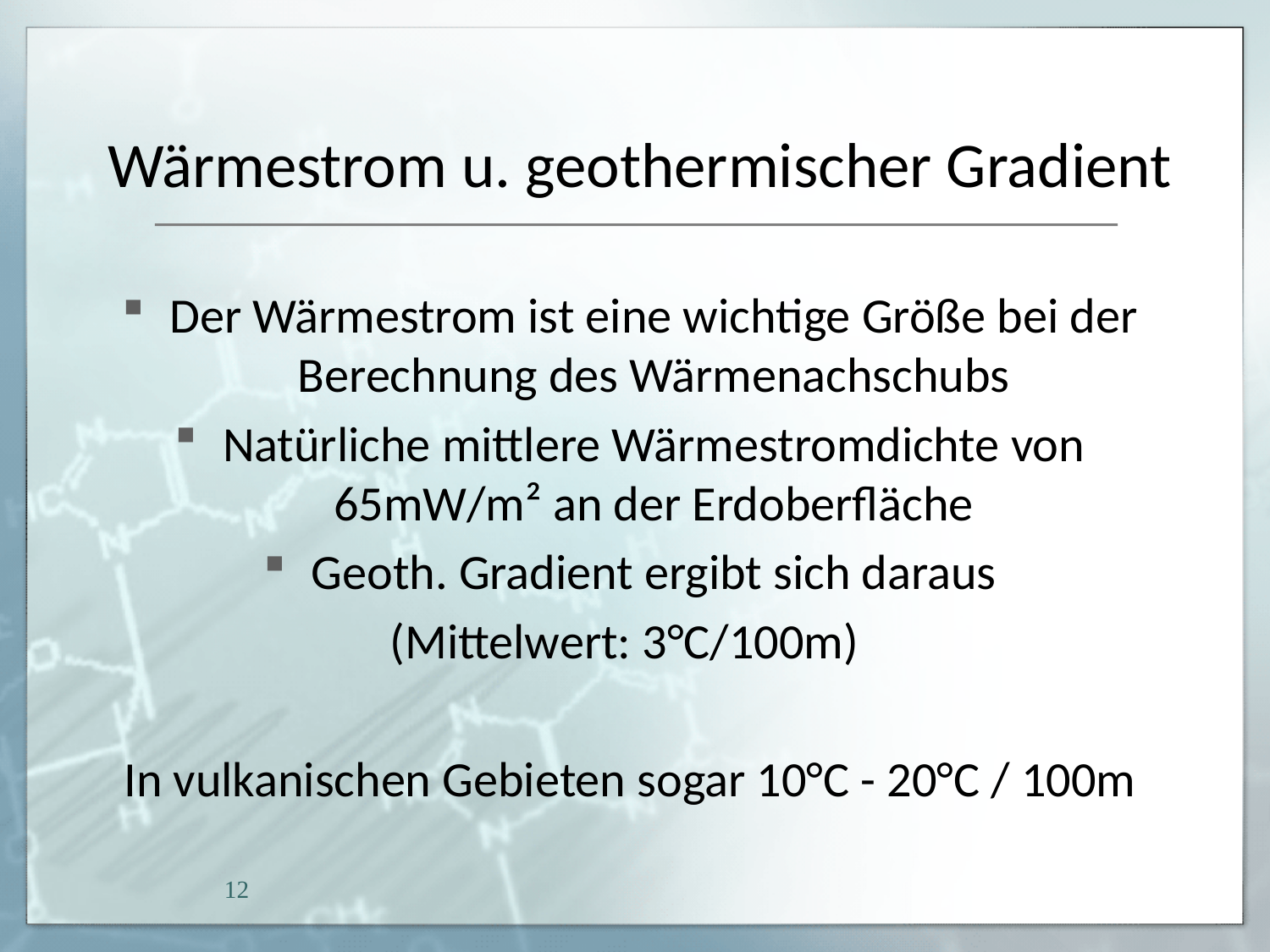

# Wärmestrom u. geothermischer Gradient
Der Wärmestrom ist eine wichtige Größe bei der Berechnung des Wärmenachschubs
Natürliche mittlere Wärmestromdichte von 65mW/m² an der Erdoberfläche
Geoth. Gradient ergibt sich daraus
(Mittelwert: 3°C/100m)

In vulkanischen Gebieten sogar 10°C - 20°C / 100m

12